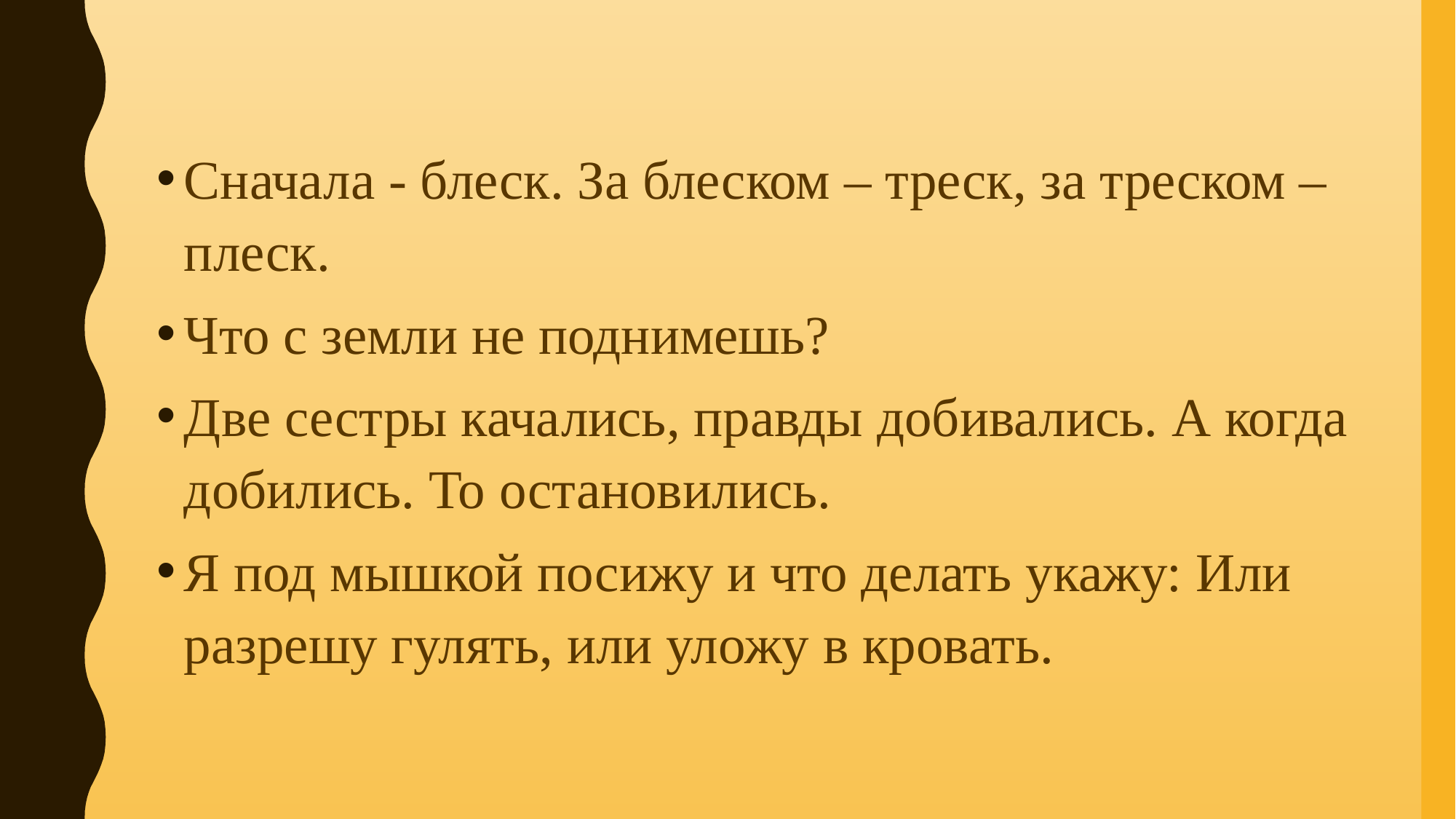

Сначала - блеск. За блеском – треск, за треском – плеск.
Что с земли не поднимешь?
Две сестры качались, правды добивались. А когда добились. То остановились.
Я под мышкой посижу и что делать укажу: Или разрешу гулять, или уложу в кровать.